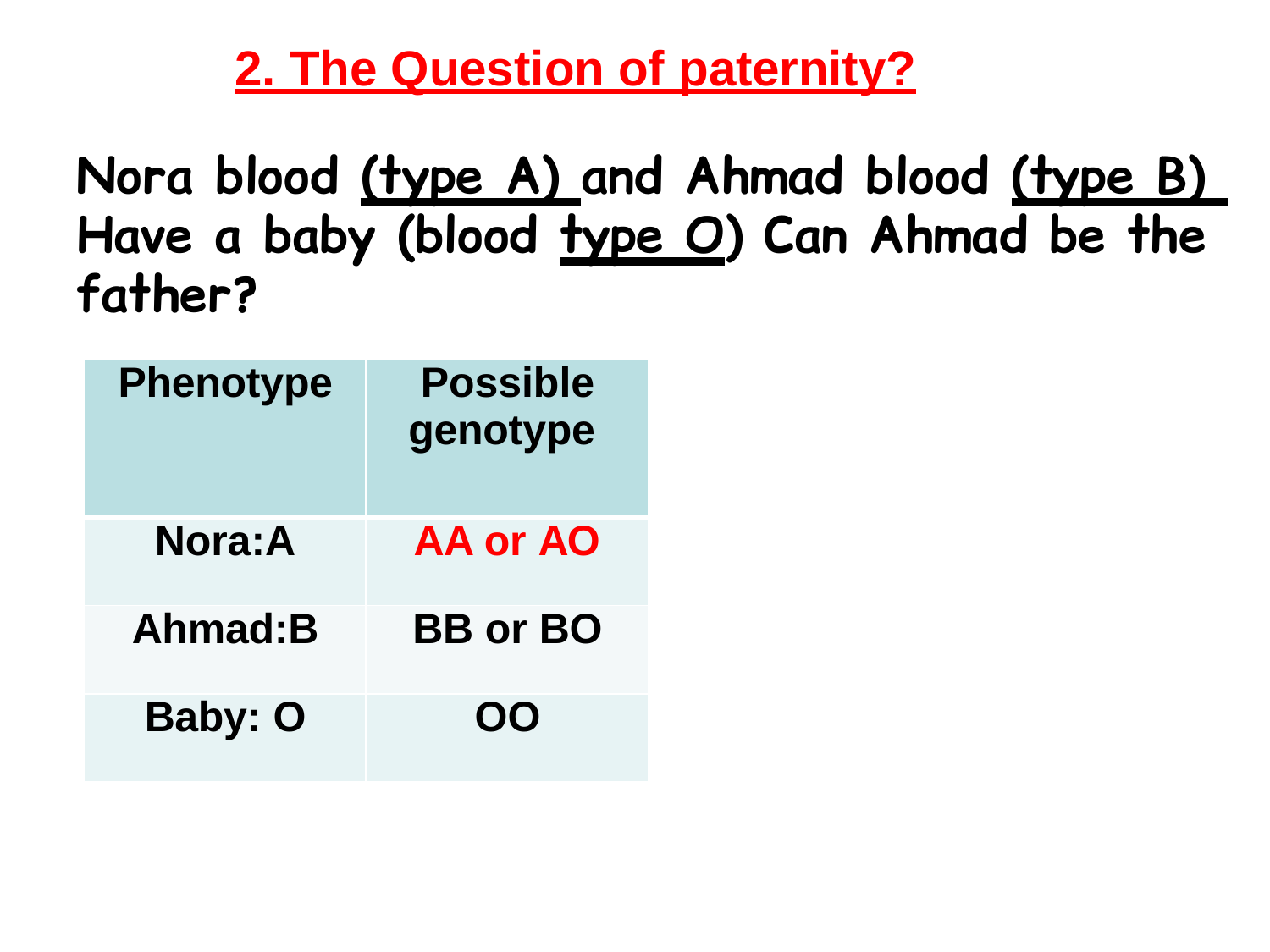

2. The Question of paternity?

Nora blood (type A) and Ahmad blood (type B)  Have a baby (blood type O) Can Ahmad be the  father?
| Phenotype | Possible genotype |
| --- | --- |
| Nora:A | AA or AO |
| Ahmad:B | BB or BO |
| Baby: O | OO |